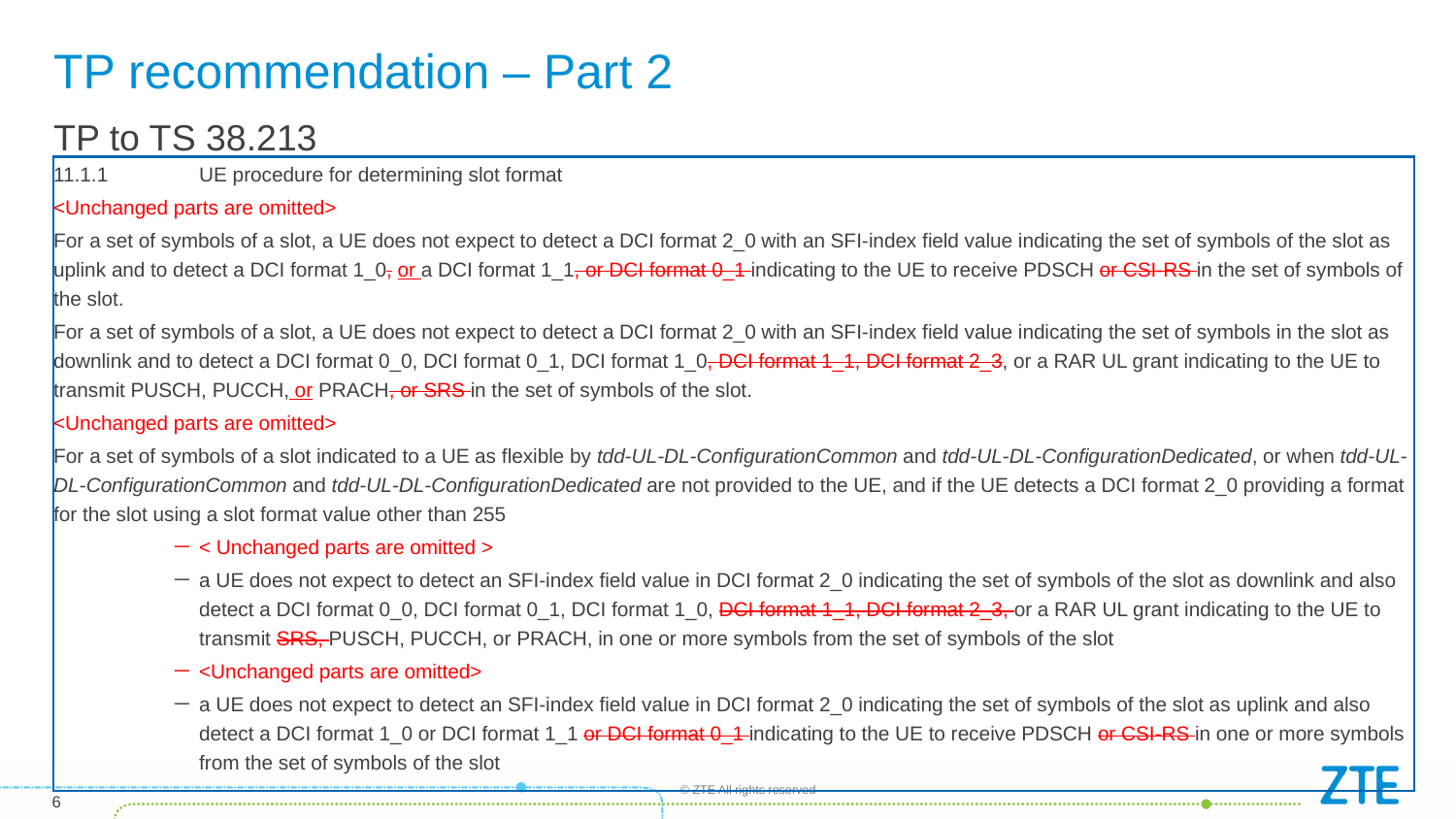

# TP recommendation – Part 2
TP to TS 38.213
11.1.1	UE procedure for determining slot format
<Unchanged parts are omitted>
For a set of symbols of a slot, a UE does not expect to detect a DCI format 2_0 with an SFI-index field value indicating the set of symbols of the slot as uplink and to detect a DCI format 1_0, or a DCI format 1_1, or DCI format 0_1 indicating to the UE to receive PDSCH or CSI-RS in the set of symbols of the slot.
For a set of symbols of a slot, a UE does not expect to detect a DCI format 2_0 with an SFI-index field value indicating the set of symbols in the slot as downlink and to detect a DCI format 0_0, DCI format 0_1, DCI format 1_0, DCI format 1_1, DCI format 2_3, or a RAR UL grant indicating to the UE to transmit PUSCH, PUCCH, or PRACH, or SRS in the set of symbols of the slot.
<Unchanged parts are omitted>
For a set of symbols of a slot indicated to a UE as flexible by tdd-UL-DL-ConfigurationCommon and tdd-UL-DL-ConfigurationDedicated, or when tdd-UL-DL-ConfigurationCommon and tdd-UL-DL-ConfigurationDedicated are not provided to the UE, and if the UE detects a DCI format 2_0 providing a format for the slot using a slot format value other than 255
< Unchanged parts are omitted >
a UE does not expect to detect an SFI-index field value in DCI format 2_0 indicating the set of symbols of the slot as downlink and also detect a DCI format 0_0, DCI format 0_1, DCI format 1_0, DCI format 1_1, DCI format 2_3, or a RAR UL grant indicating to the UE to transmit SRS, PUSCH, PUCCH, or PRACH, in one or more symbols from the set of symbols of the slot
<Unchanged parts are omitted>
a UE does not expect to detect an SFI-index field value in DCI format 2_0 indicating the set of symbols of the slot as uplink and also detect a DCI format 1_0 or DCI format 1_1 or DCI format 0_1 indicating to the UE to receive PDSCH or CSI-RS in one or more symbols from the set of symbols of the slot